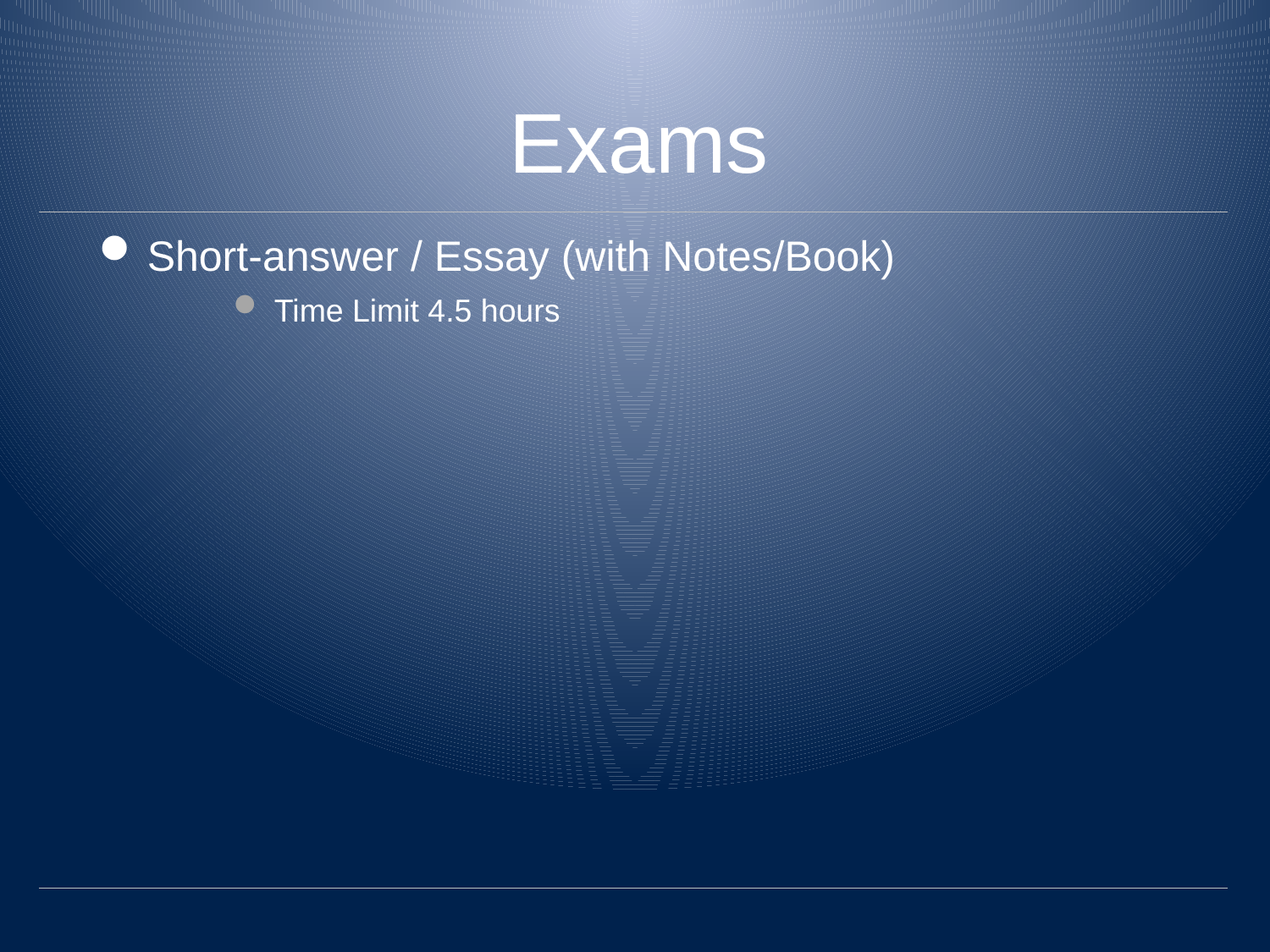

# Exams
Short-answer / Essay (with Notes/Book)
Time Limit 4.5 hours